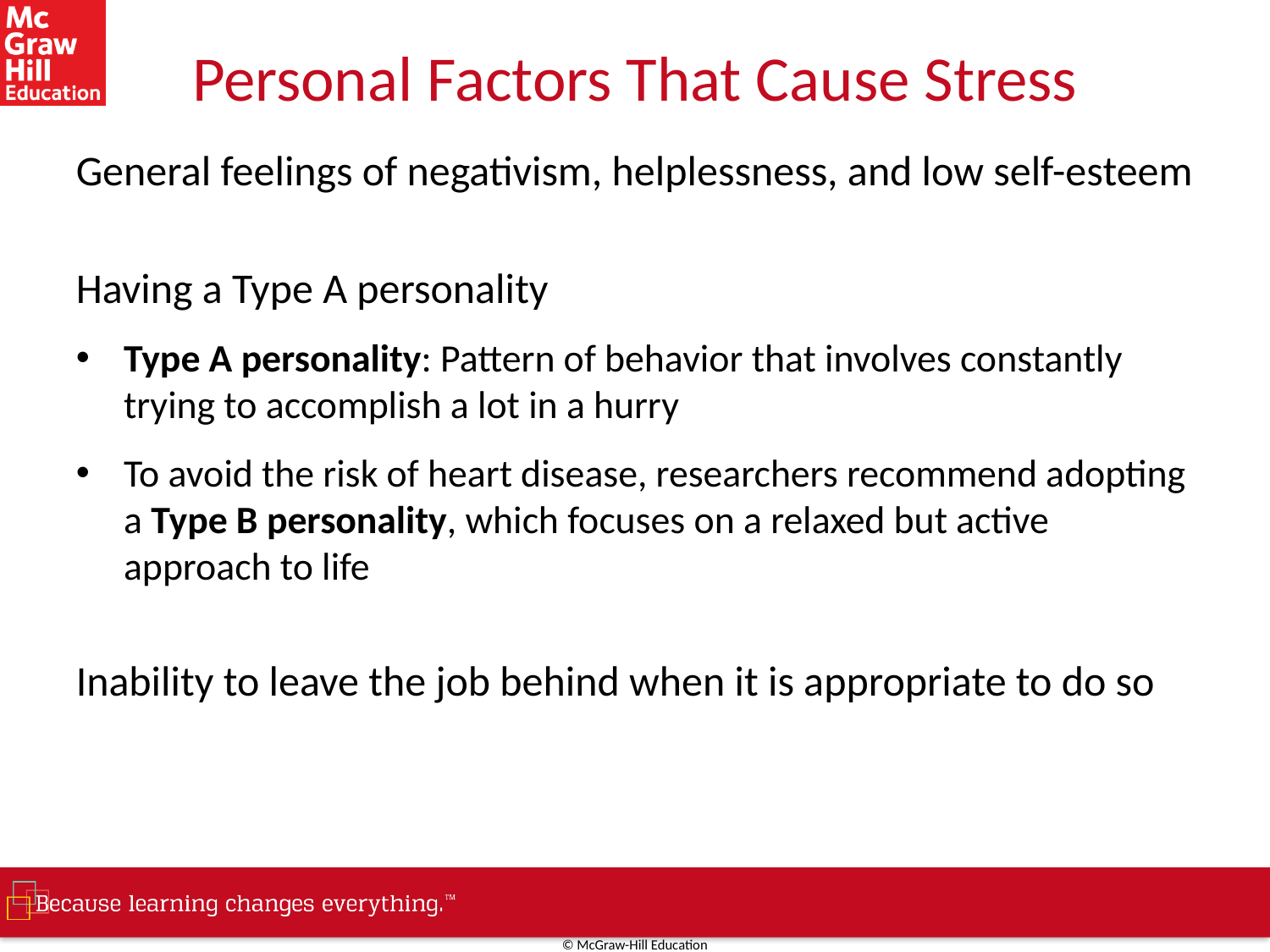

# Personal Factors That Cause Stress
General feelings of negativism, helplessness, and low self-esteem

Having a Type A personality
Type A personality: Pattern of behavior that involves constantly trying to accomplish a lot in a hurry
To avoid the risk of heart disease, researchers recommend adopting a Type B personality, which focuses on a relaxed but active approach to life

Inability to leave the job behind when it is appropriate to do so